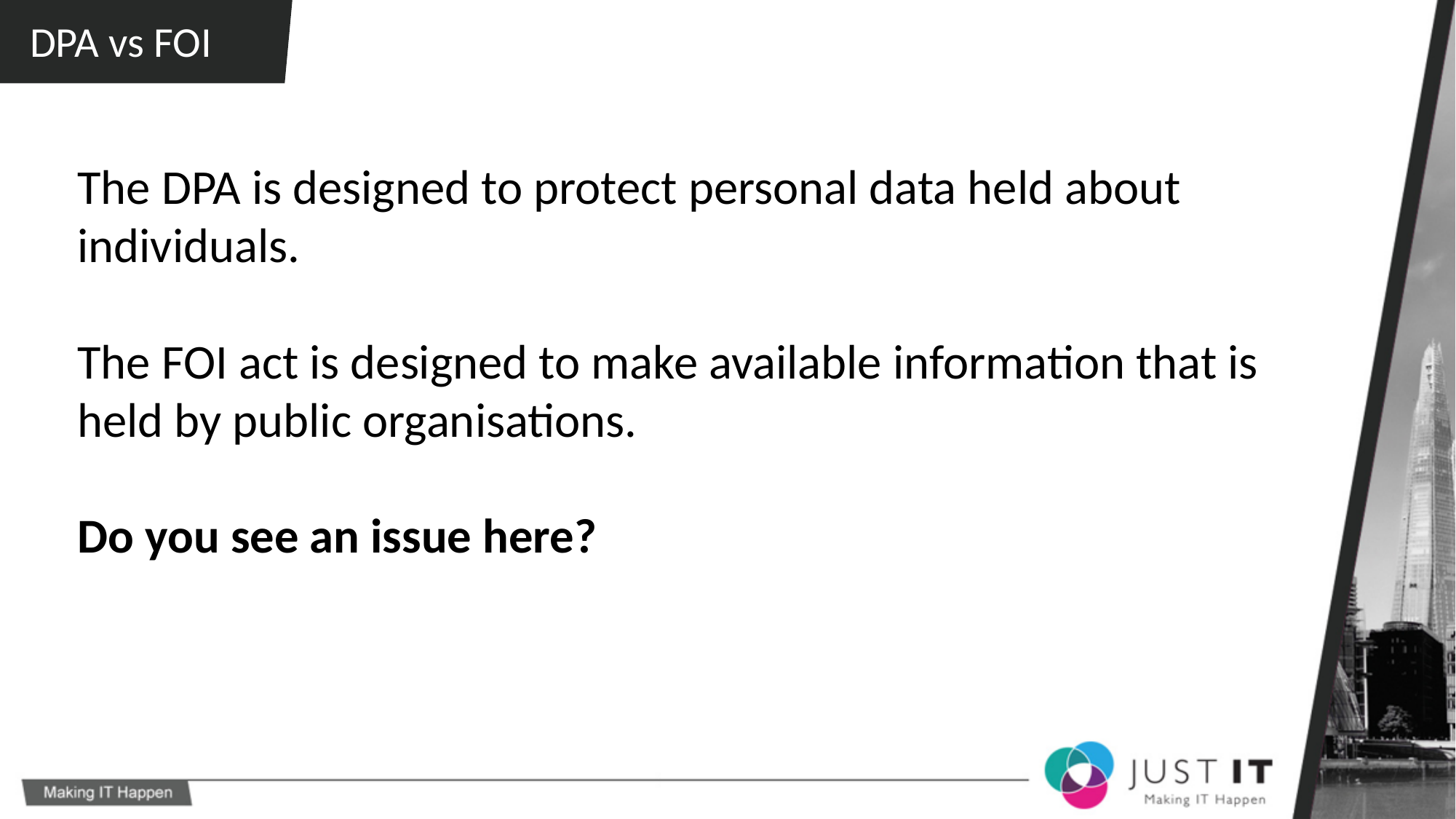

DPA vs FOI
The DPA is designed to protect personal data held about individuals.

The FOI act is designed to make available information that is held by public organisations.

Do you see an issue here?